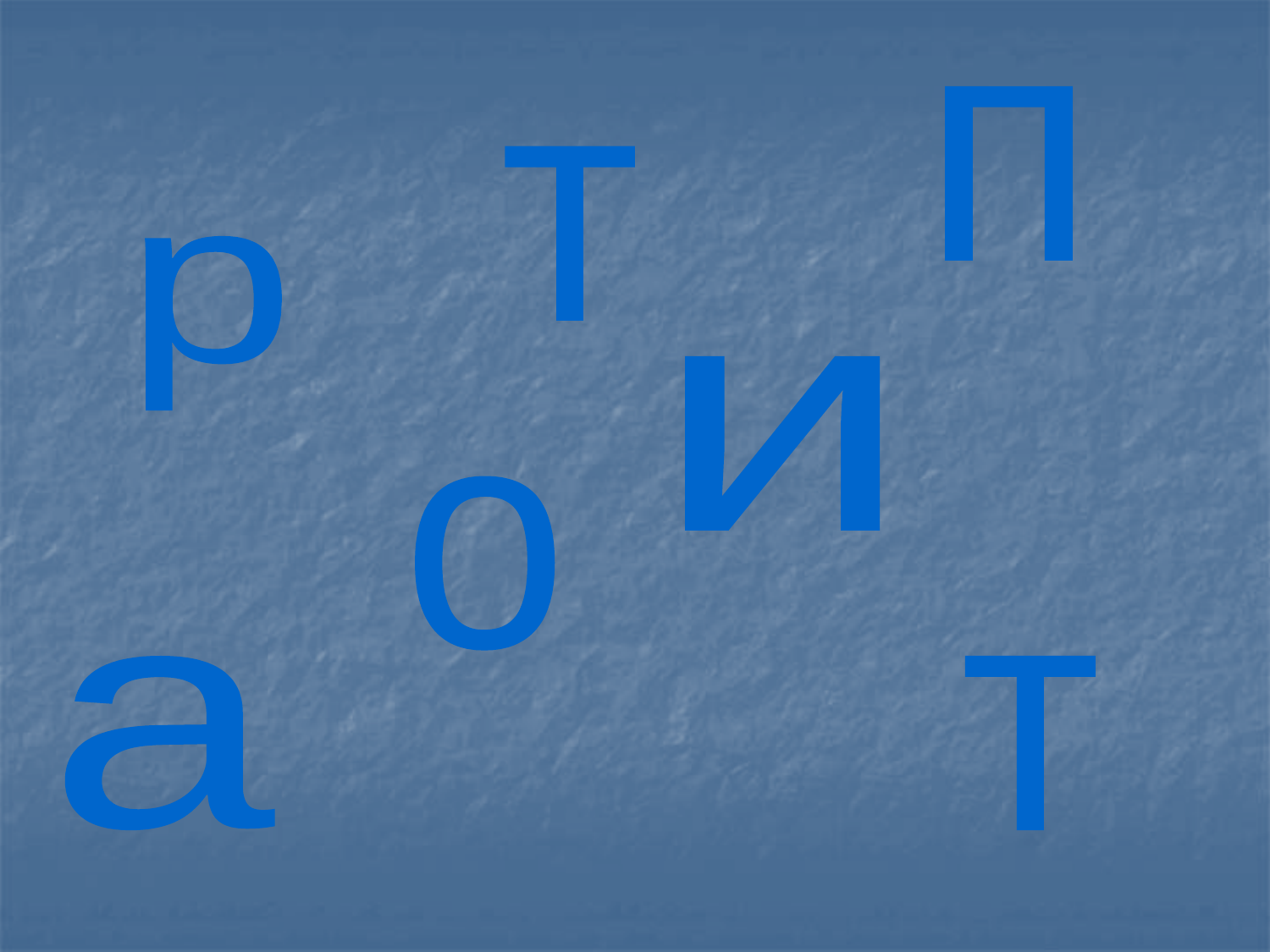

#
п
т
р

  и
о
  а
т